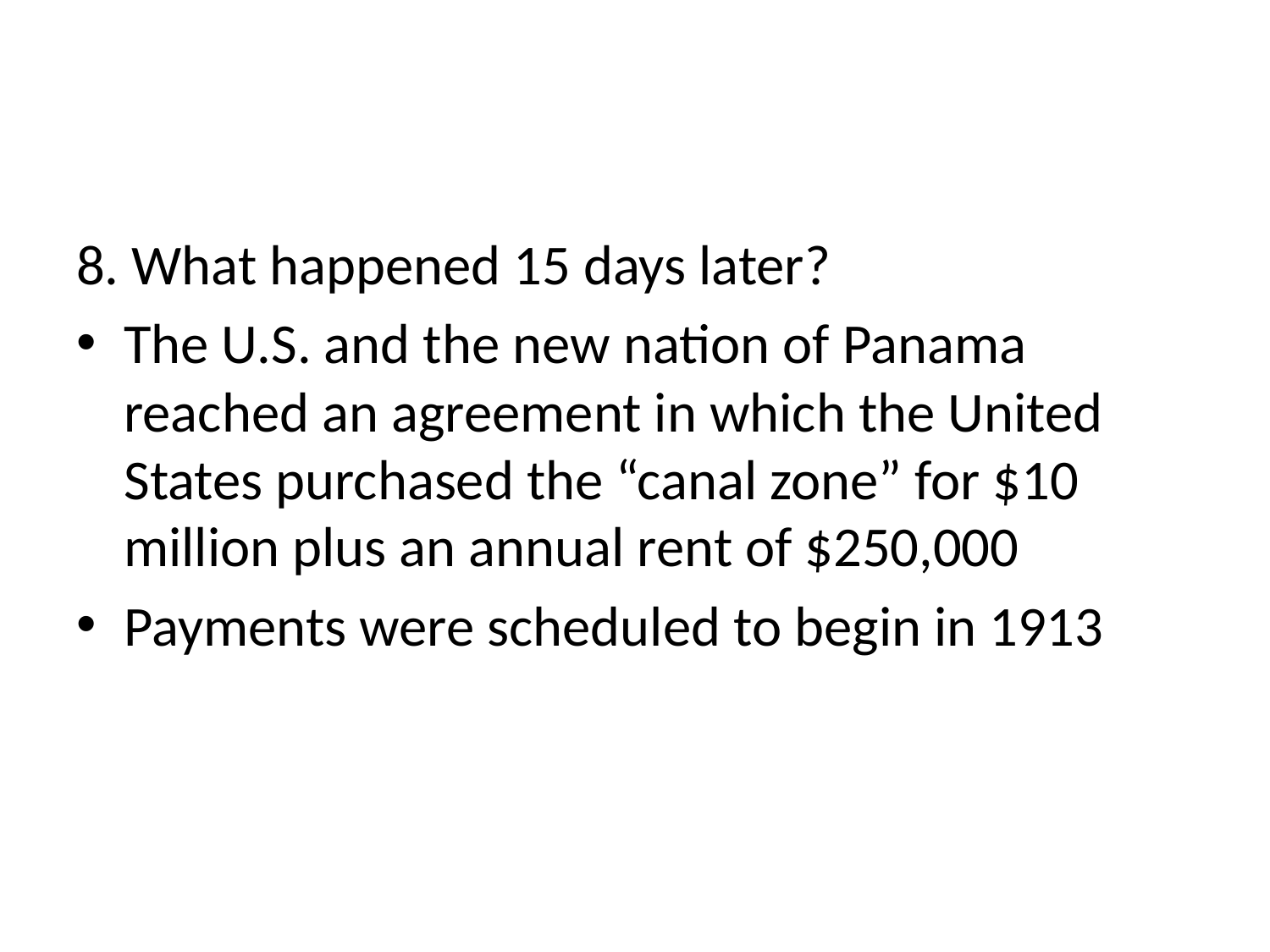

#
8. What happened 15 days later?
The U.S. and the new nation of Panama reached an agreement in which the United States purchased the “canal zone” for $10 million plus an annual rent of $250,000
Payments were scheduled to begin in 1913